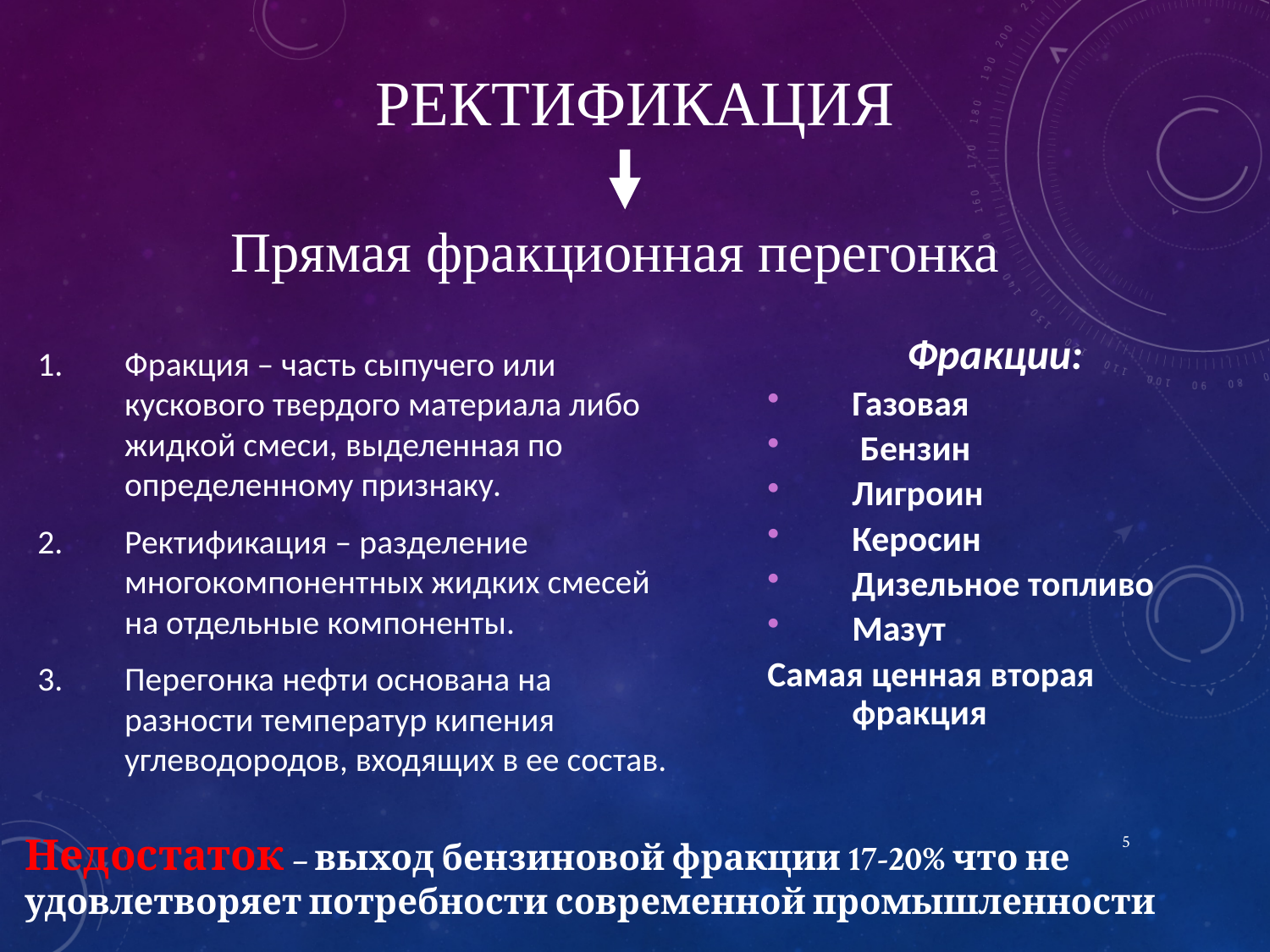

# ректификация

Прямая фракционная перегонка
Фракции:
Газовая
 Бензин
Лигроин
Керосин
Дизельное топливо
Мазут
Самая ценная вторая фракция
Фракция – часть сыпучего или кускового твердого материала либо жидкой смеси, выделенная по определенному признаку.
Ректификация – разделение многокомпонентных жидких смесей на отдельные компоненты.
Перегонка нефти основана на разности температур кипения углеводородов, входящих в ее состав.

5
Недостаток – выход бензиновой фракции 17-20% что не удовлетворяет потребности современной промышленности